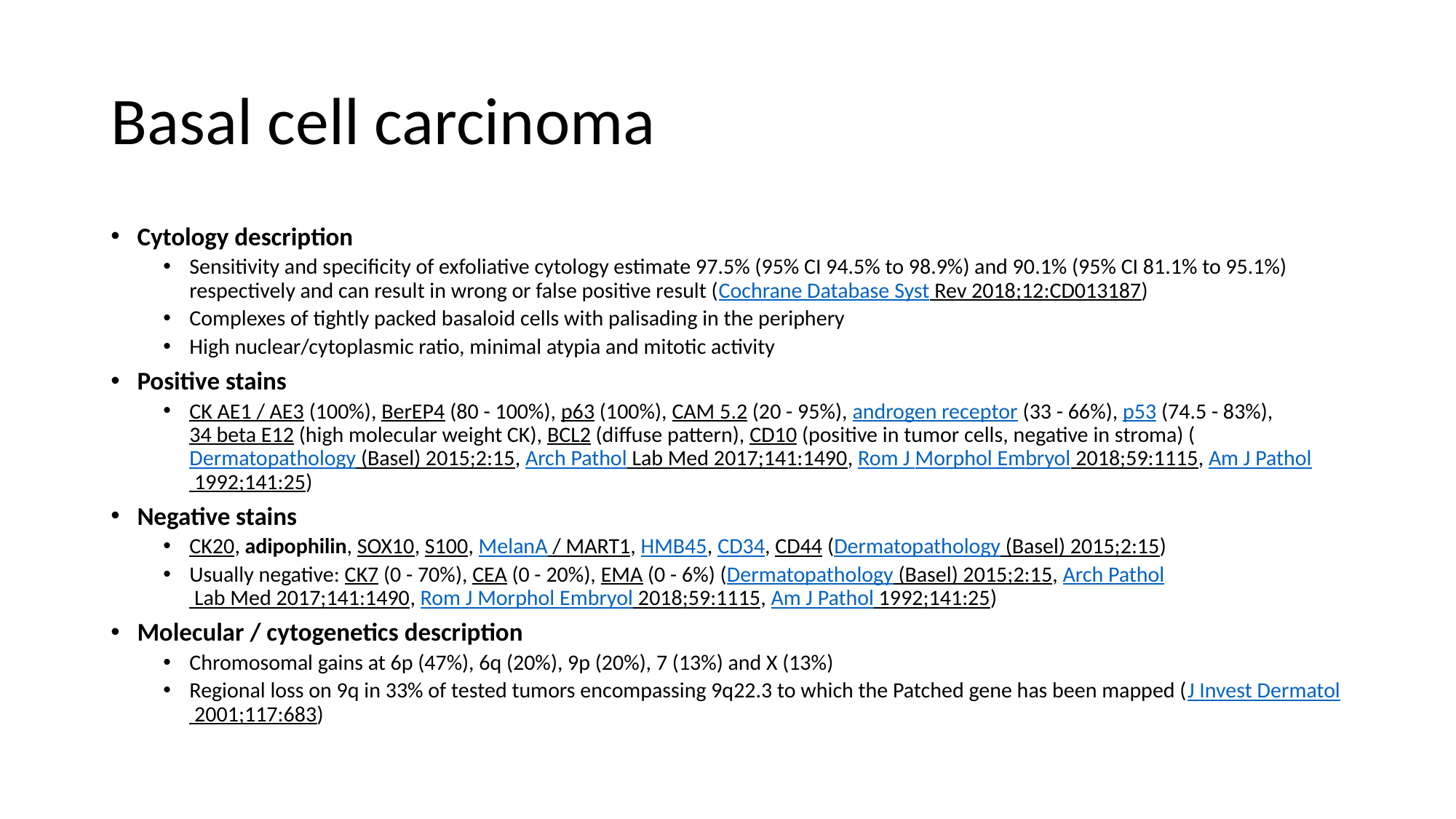

# Basal cell carcinoma
Cytology description
Sensitivity and specificity of exfoliative cytology estimate 97.5% (95% CI 94.5% to 98.9%) and 90.1% (95% CI 81.1% to 95.1%) respectively and can result in wrong or false positive result (Cochrane Database Syst Rev 2018;12:CD013187)
Complexes of tightly packed basaloid cells with palisading in the periphery
High nuclear/cytoplasmic ratio, minimal atypia and mitotic activity
Positive stains
CK AE1 / AE3 (100%), BerEP4 (80 - 100%), p63 (100%), CAM 5.2 (20 - 95%), androgen receptor (33 - 66%), p53 (74.5 - 83%), 34 beta E12 (high molecular weight CK), BCL2 (diffuse pattern), CD10 (positive in tumor cells, negative in stroma) (Dermatopathology (Basel) 2015;2:15, Arch Pathol Lab Med 2017;141:1490, Rom J Morphol Embryol 2018;59:1115, Am J Pathol 1992;141:25)
Negative stains
CK20, adipophilin, SOX10, S100, MelanA / MART1, HMB45, CD34, CD44 (Dermatopathology (Basel) 2015;2:15)
Usually negative: CK7 (0 - 70%), CEA (0 - 20%), EMA (0 - 6%) (Dermatopathology (Basel) 2015;2:15, Arch Pathol Lab Med 2017;141:1490, Rom J Morphol Embryol 2018;59:1115, Am J Pathol 1992;141:25)
Molecular / cytogenetics description
Chromosomal gains at 6p (47%), 6q (20%), 9p (20%), 7 (13%) and X (13%)
Regional loss on 9q in 33% of tested tumors encompassing 9q22.3 to which the Patched gene has been mapped (J Invest Dermatol 2001;117:683)